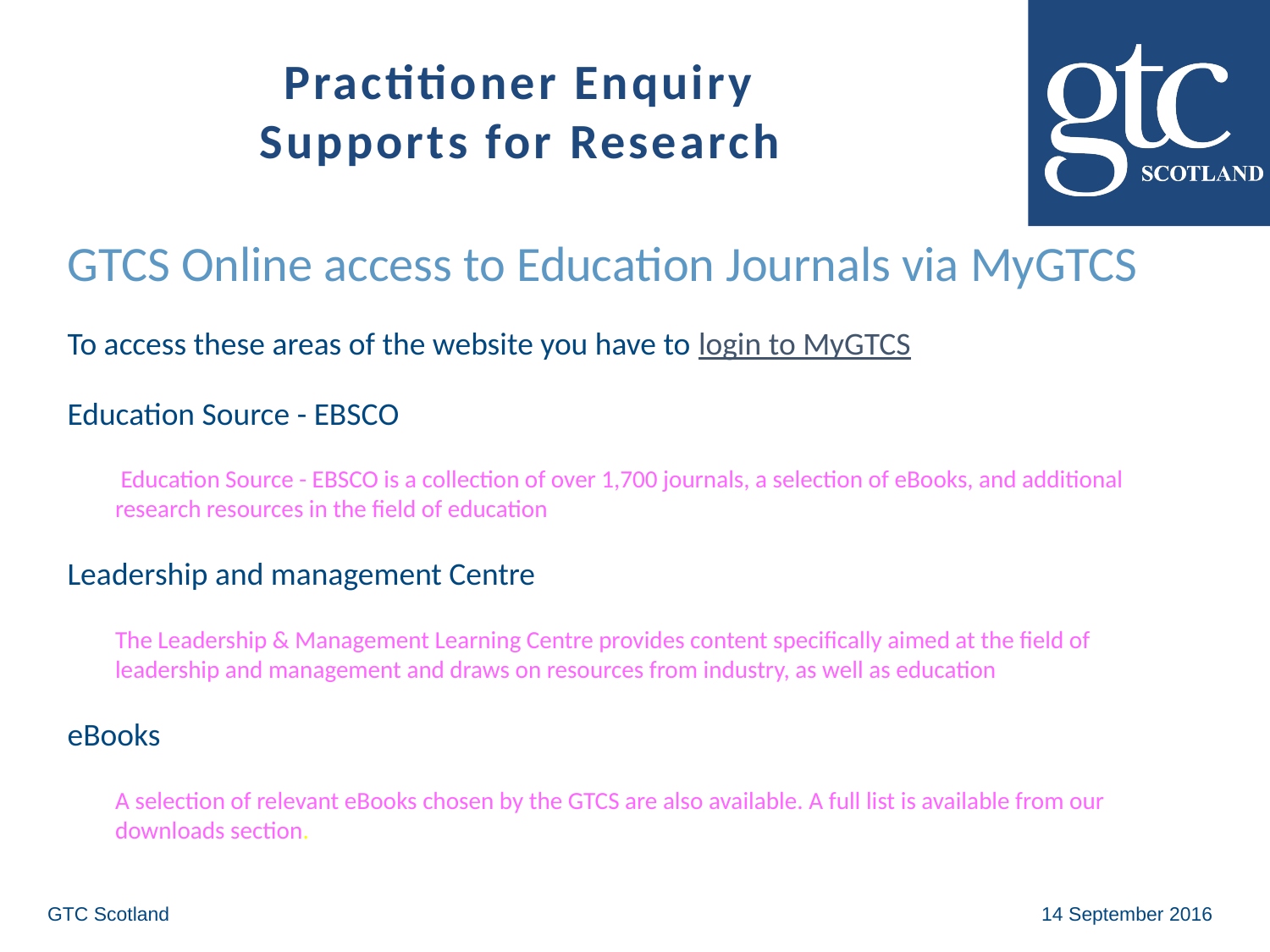

# Practitioner Enquiry Supports for Research
GTCS Online access to Education Journals via MyGTCS
To access these areas of the website you have to login to MyGTCS
Education Source - EBSCO
	 Education Source - EBSCO is a collection of over 1,700 journals, a selection of eBooks, and additional research resources in the field of education
Leadership and management Centre
	The Leadership & Management Learning Centre provides content specifically aimed at the field of leadership and management and draws on resources from industry, as well as education
eBooks
	A selection of relevant eBooks chosen by the GTCS are also available. A full list is available from our downloads section.

GTC Scotland
14 September 2016